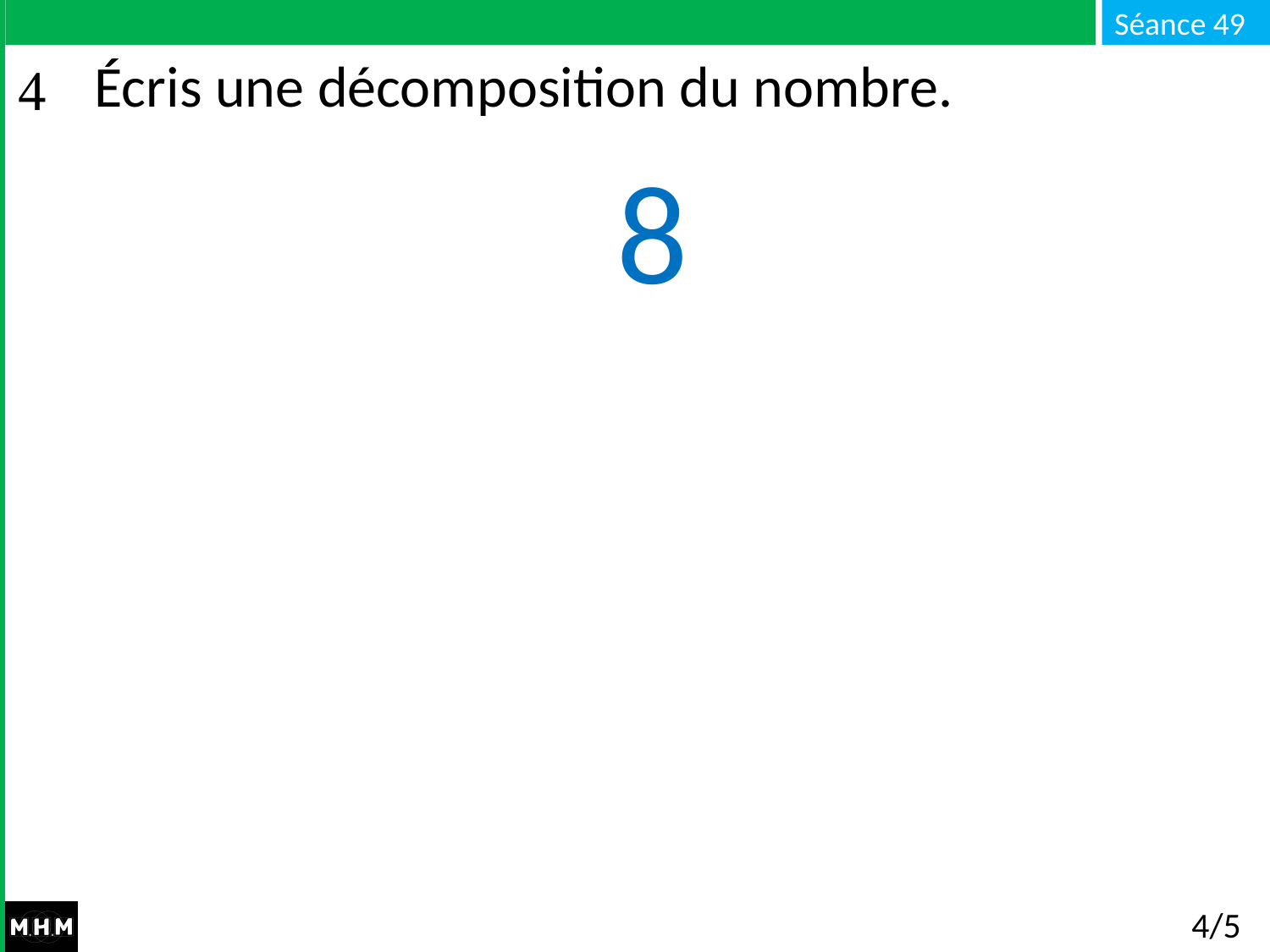

# Écris une décomposition du nombre.
8
4/5